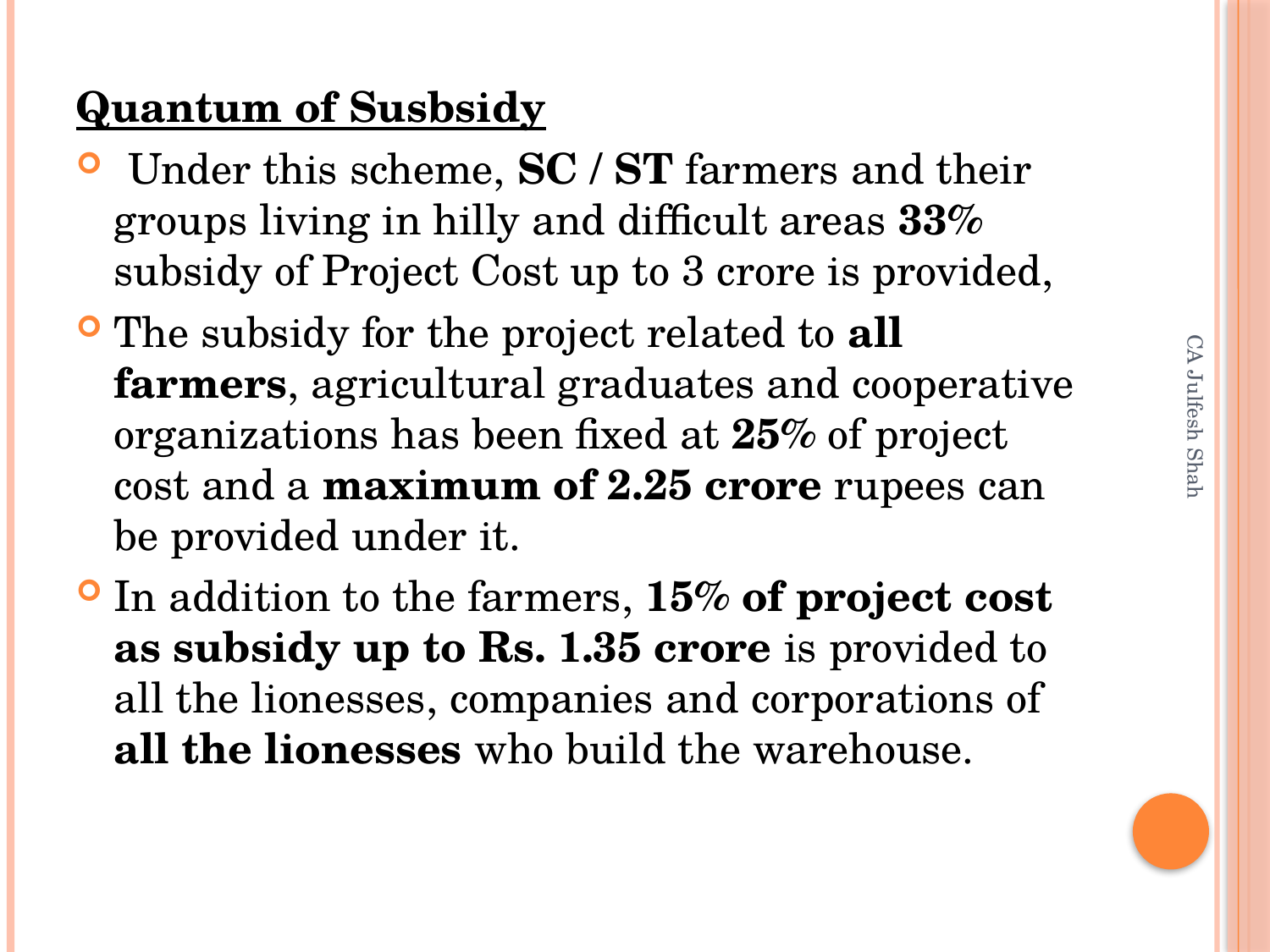

Quantum of Susbsidy
 Under this scheme, SC / ST farmers and their groups living in hilly and difficult areas 33% subsidy of Project Cost up to 3 crore is provided,
The subsidy for the project related to all farmers, agricultural graduates and cooperative organizations has been fixed at 25% of project cost and a maximum of 2.25 crore rupees can be provided under it.
In addition to the farmers, 15% of project cost as subsidy up to Rs. 1.35 crore is provided to all the lionesses, companies and corporations of all the lionesses who build the warehouse.

CA Julfesh Shah